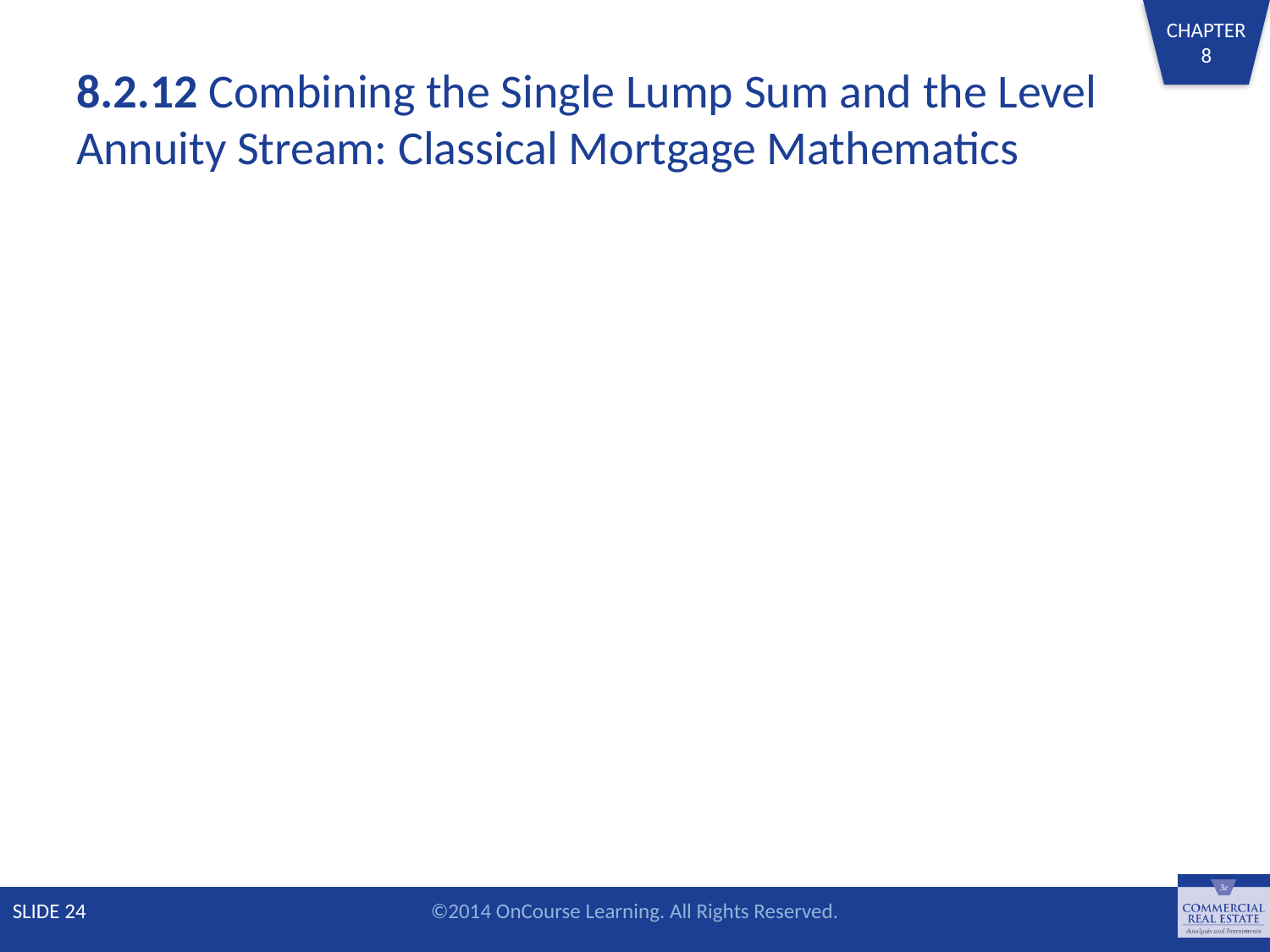

# 8.2.12 Combining the Single Lump Sum and the Level Annuity Stream: Classical Mortgage Mathematics

SLIDE 24